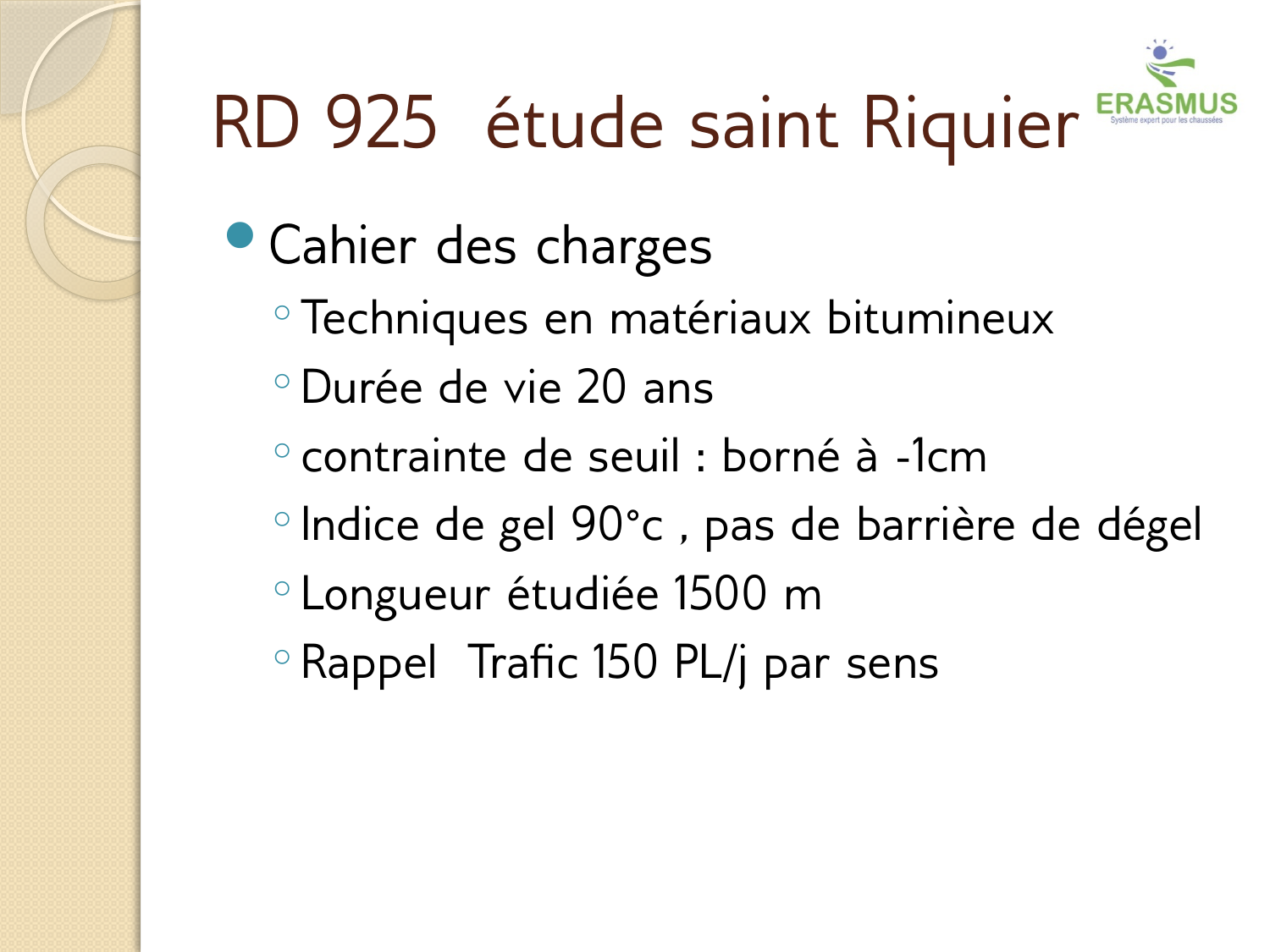

# RD 925  étude saint Riquier
Cahier des charges
Techniques en matériaux bitumineux
Durée de vie 20 ans
contrainte de seuil : borné à -1cm
Indice de gel 90°c , pas de barrière de dégel
Longueur étudiée 1500 m
Rappel  Trafic 150 PL/j par sens